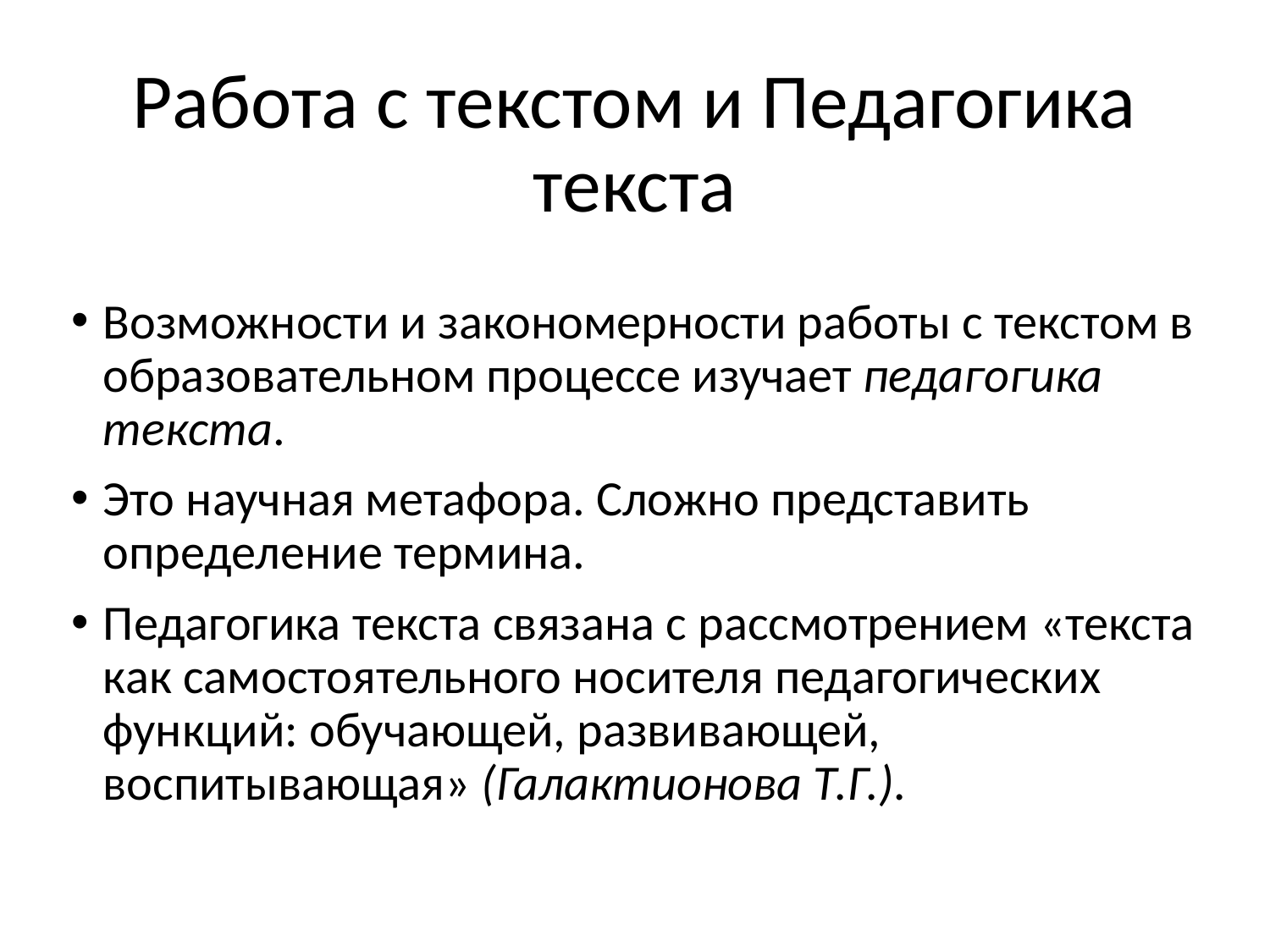

# Работа с текстом и Педагогика текста
Возможности и закономерности работы с текстом в образовательном процессе изучает педагогика текста.
Это научная метафора. Сложно представить определение термина.
Педагогика текста связана с рассмотрением «текста как самостоятельного носителя педагогических функций: обучающей, развивающей, воспитывающая» (Галактионова Т.Г.).